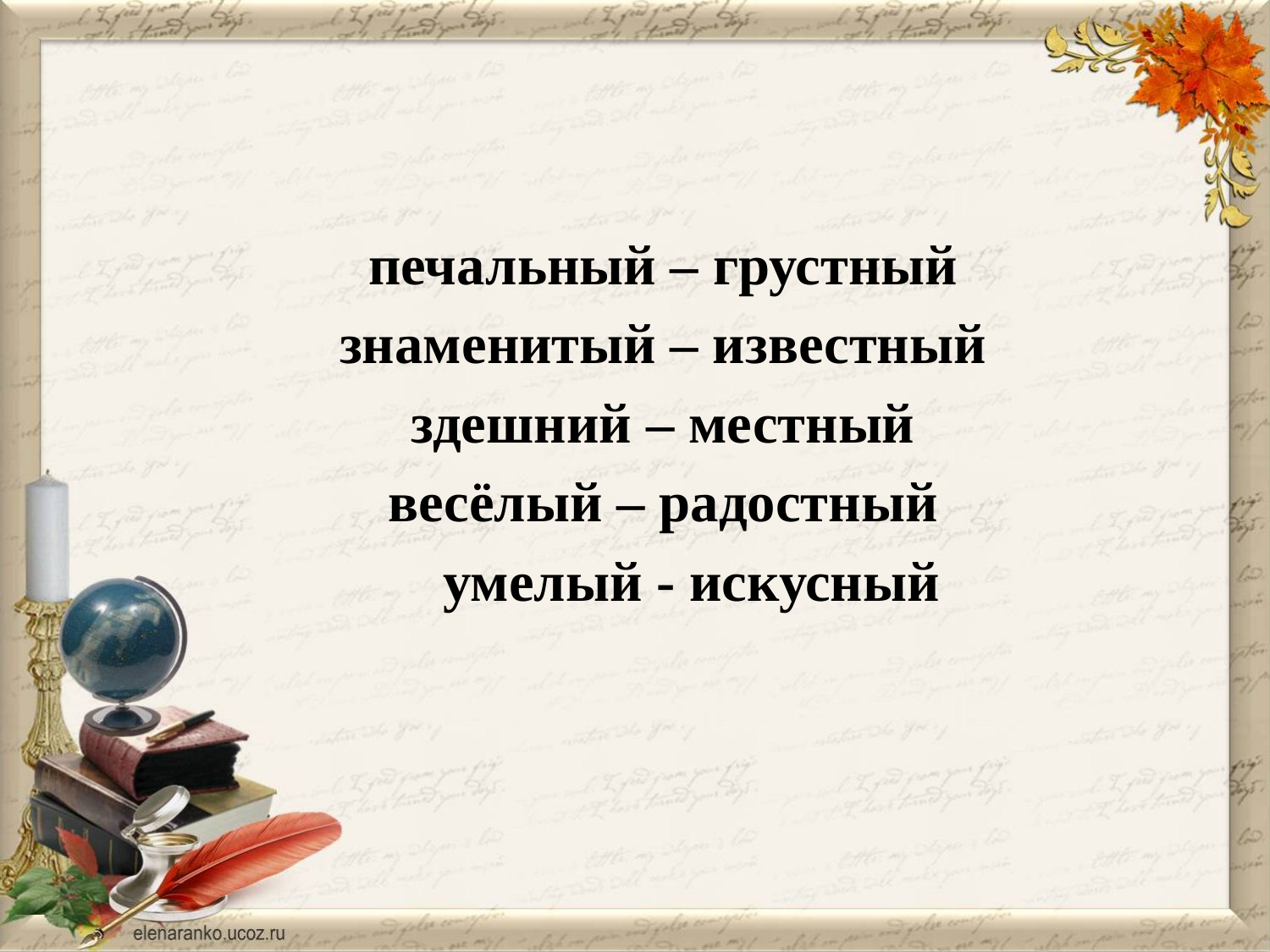

#
    печальный – грустный
    знаменитый – известный
    здешний – местный
    весёлый – радостный
        умелый - искусный